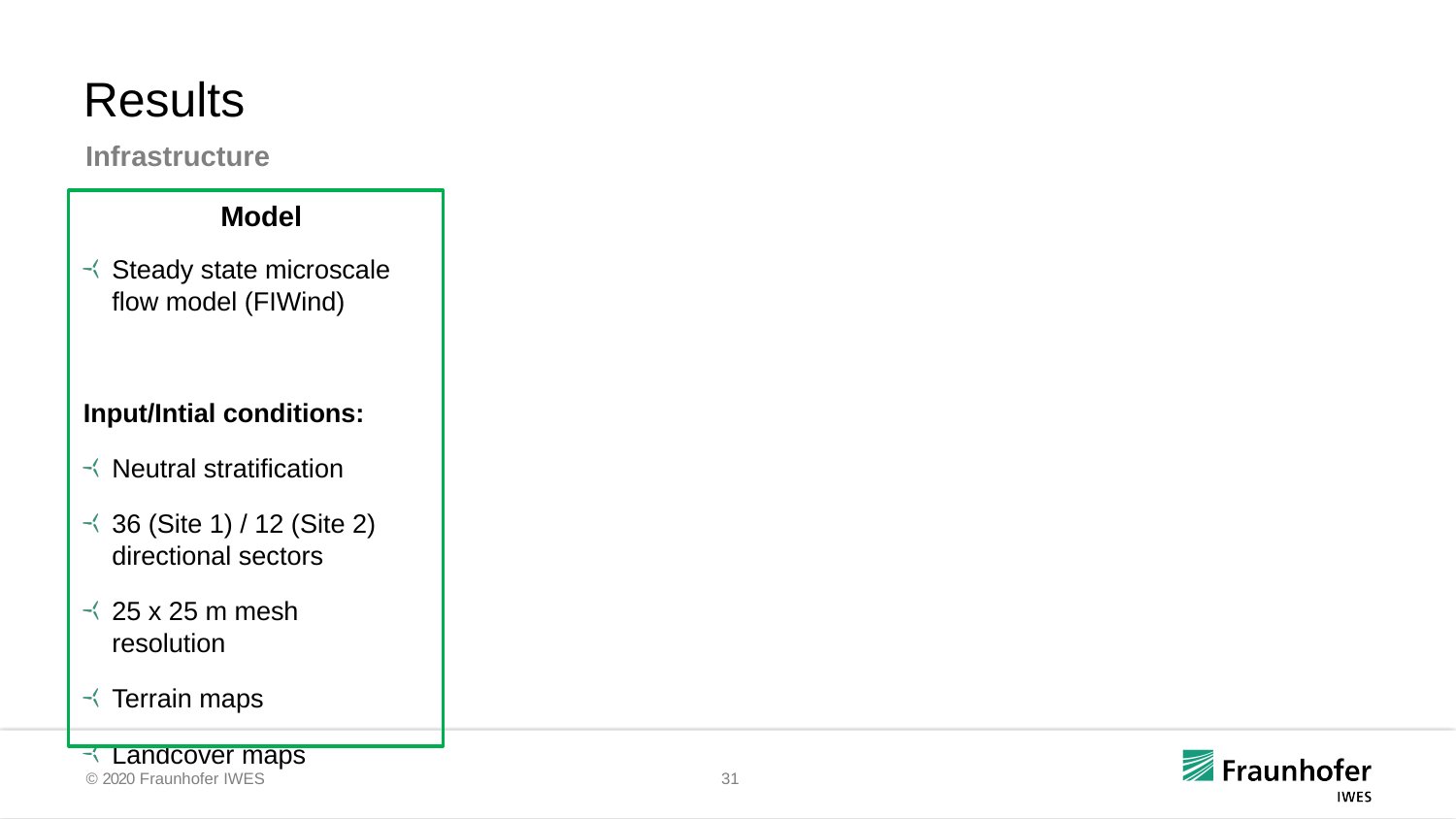

Results
Infrastructure

Model
Steady state microscale flow model (FIWind)

Input/Intial conditions:
Neutral stratification
36 (Site 1) / 12 (Site 2) directional sectors
25 x 25 m mesh resolution
Terrain maps
Landcover maps